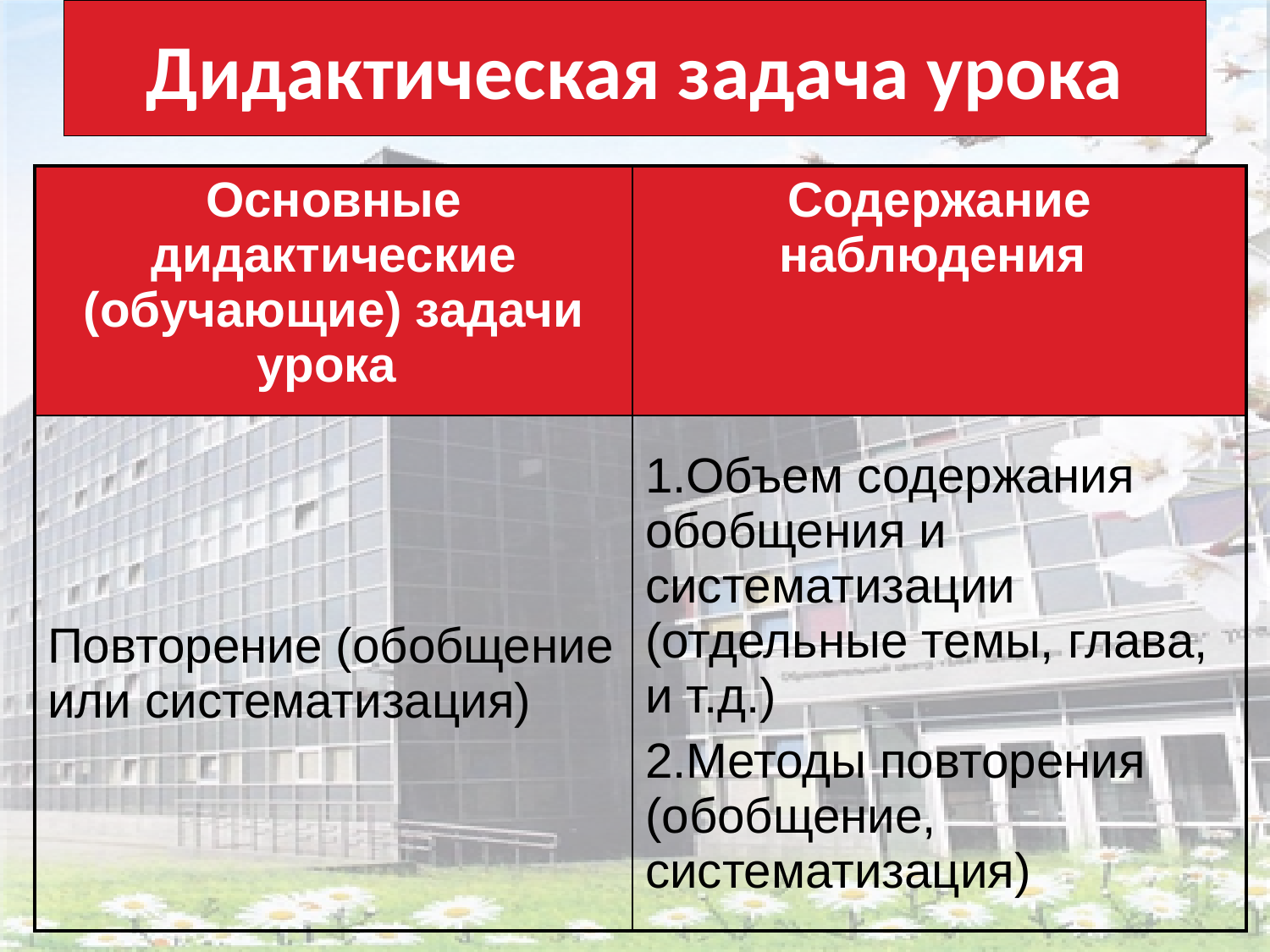

# Дидактическая задача урока
| Основные дидактические (обучающие) задачи урока | Содержание наблюдения |
| --- | --- |
| Повторение (обобщение или систематизация) | 1.Объем содержания обобщения и систематизации (отдельные темы, глава, и т.д.) 2.Методы повторения (обобщение, систематизация) |